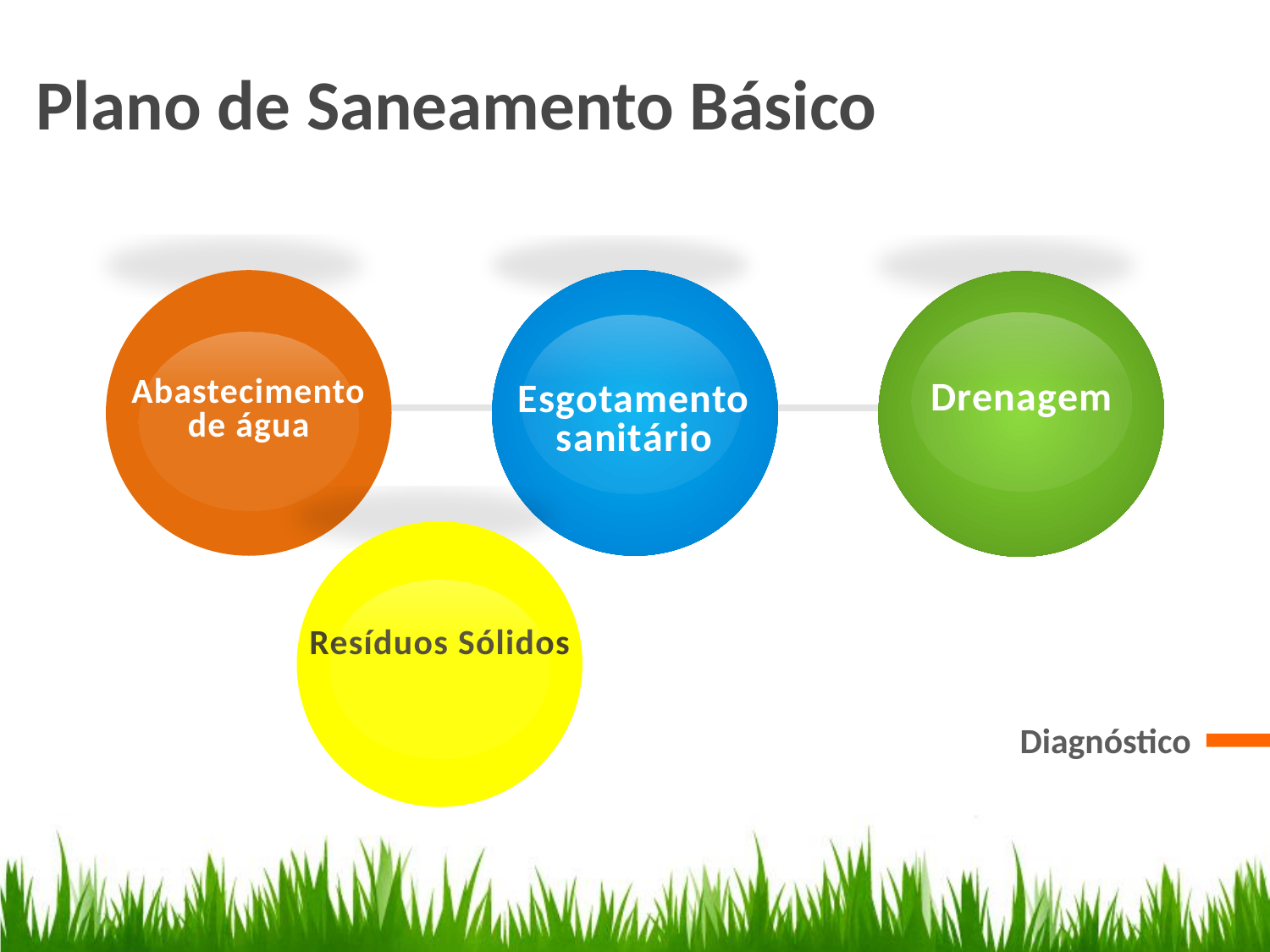

Plano de Saneamento Básico

Abastecimento de água

Drenagem

Esgotamento sanitário

Resíduos Sólidos
 Diagnóstico